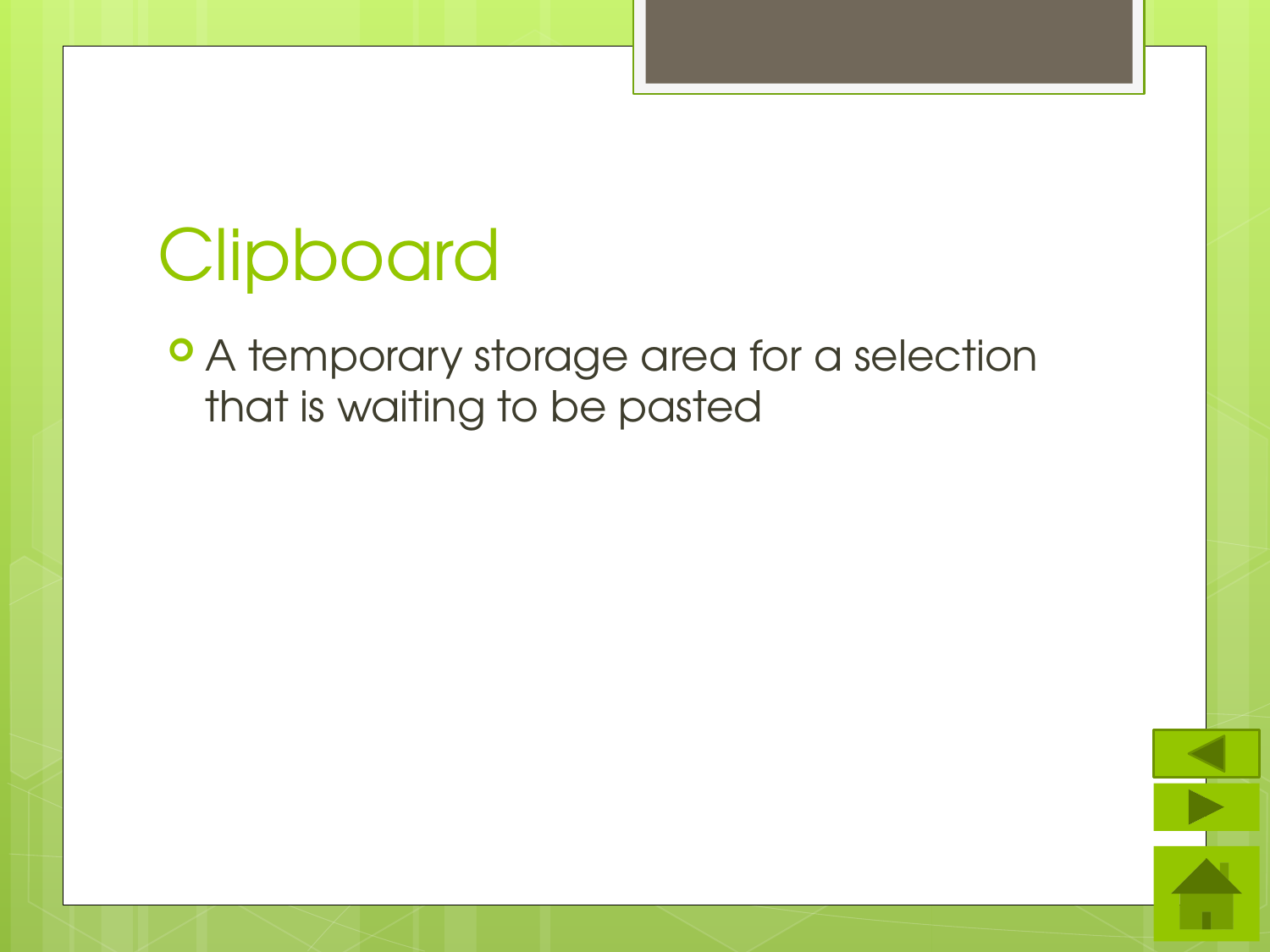

# Clipboard
A temporary storage area for a selection that is waiting to be pasted